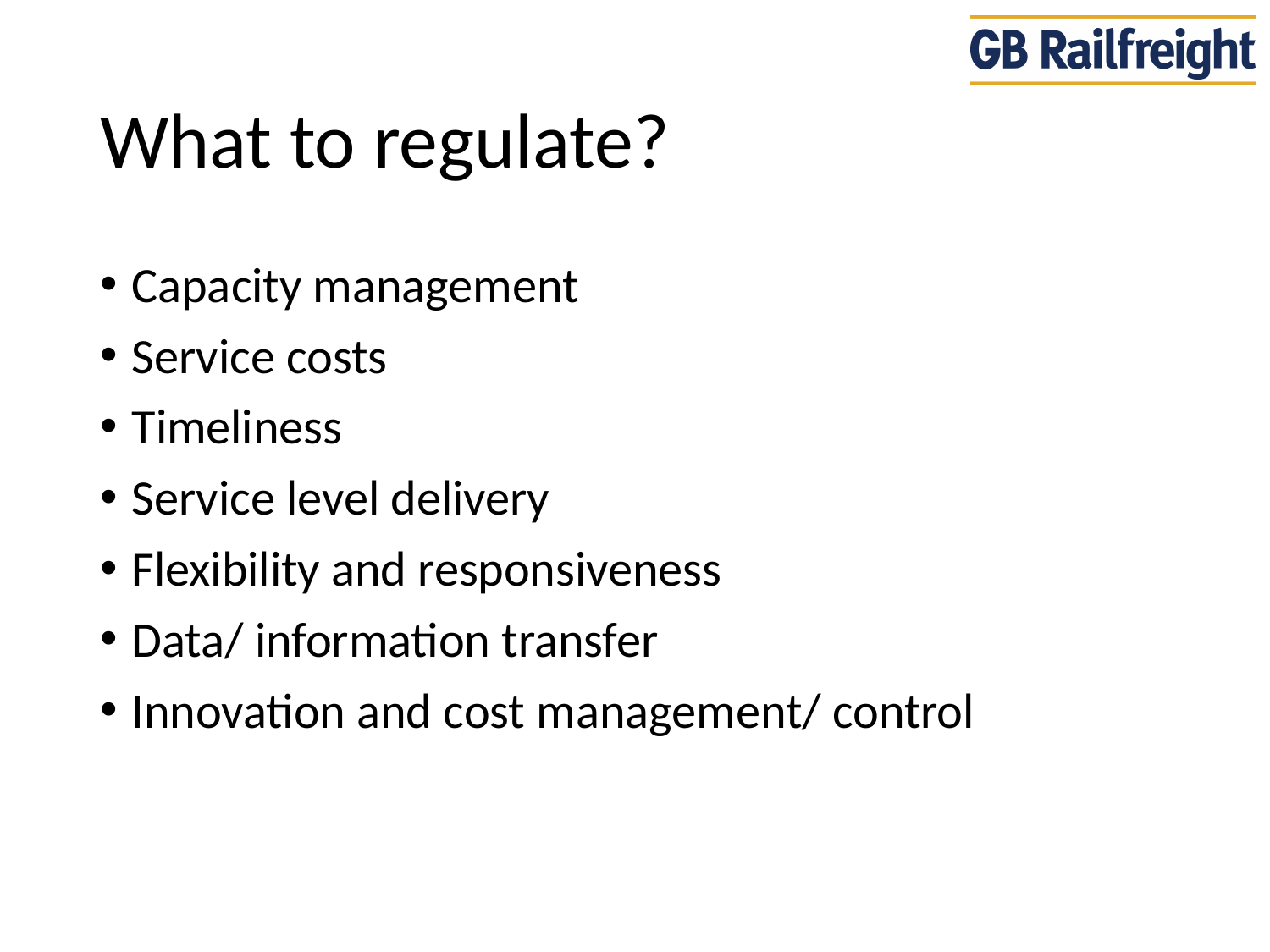

# What to regulate?
Capacity management
Service costs
Timeliness
Service level delivery
Flexibility and responsiveness
Data/ information transfer
Innovation and cost management/ control